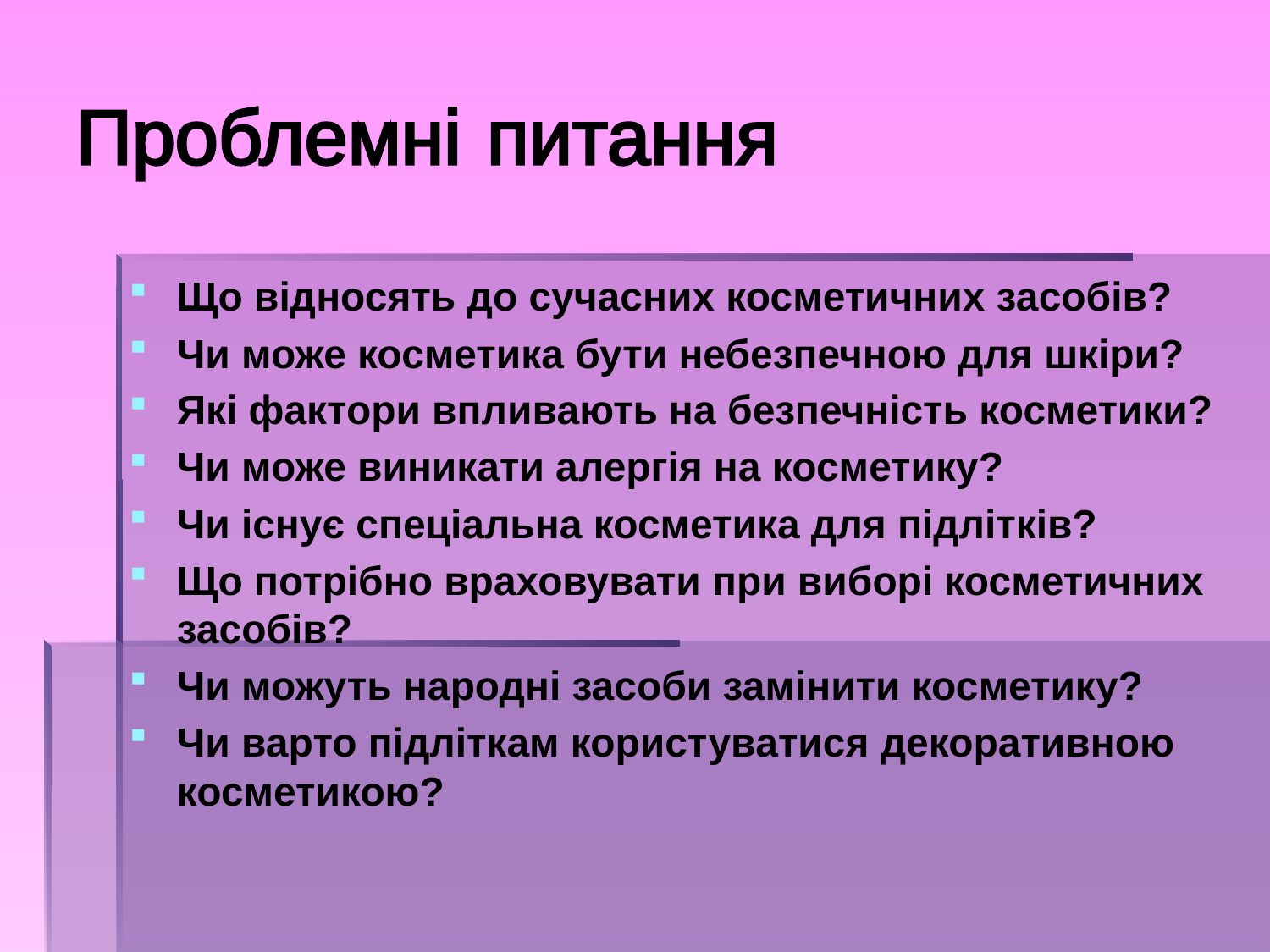

# Проблемні питання
Що відносять до сучасних косметичних засобів?
Чи може косметика бути небезпечною для шкіри?
Які фактори впливають на безпечність косметики?
Чи може виникати алергія на косметику?
Чи існує спеціальна косметика для підлітків?
Що потрібно враховувати при виборі косметичних засобів?
Чи можуть народні засоби замінити косметику?
Чи варто підліткам користуватися декоративною косметикою?